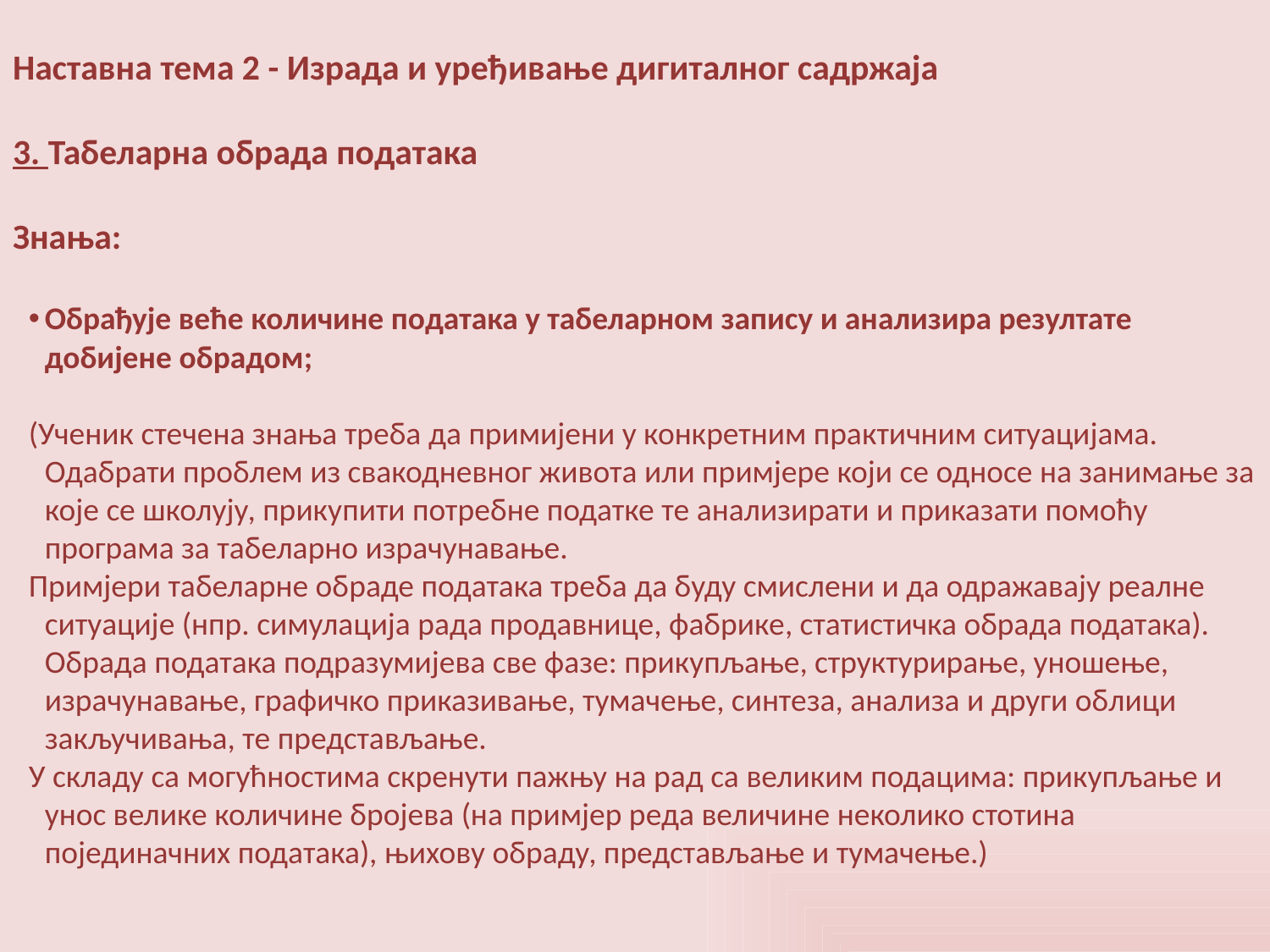

Наставна тема 2 - Израда и уређивање дигиталног садржаја

3. Табеларна обрада података

Знања:

Обрађује веће количине података у табеларном запису и анализира резултате добијене обрадом;

(Ученик стечена знања треба да примијени у конкретним практичним ситуацијама. Одабрати проблем из свакодневног живота или примјере који се односе на занимање за које се школују, прикупити потребне податке те анализирати и приказати помоћу програма за табеларно израчунавање.
Примјери табеларне обраде података треба да буду смислени и да одражавају реалне ситуације (нпр. симулација рада продавнице, фабрике, статистичка обрада података). Обрада података подразумијева све фазе: прикупљање, структурирање, уношење, израчунавање, графичко приказивање, тумачење, синтеза, анализа и други облици закључивања, те представљање.
У складу са могућностима скренути пажњу на рад са великим подацима: прикупљање и унос велике количине бројева (на примјер реда величине неколико стотина појединачних података), њихову обраду, представљање и тумачење.)